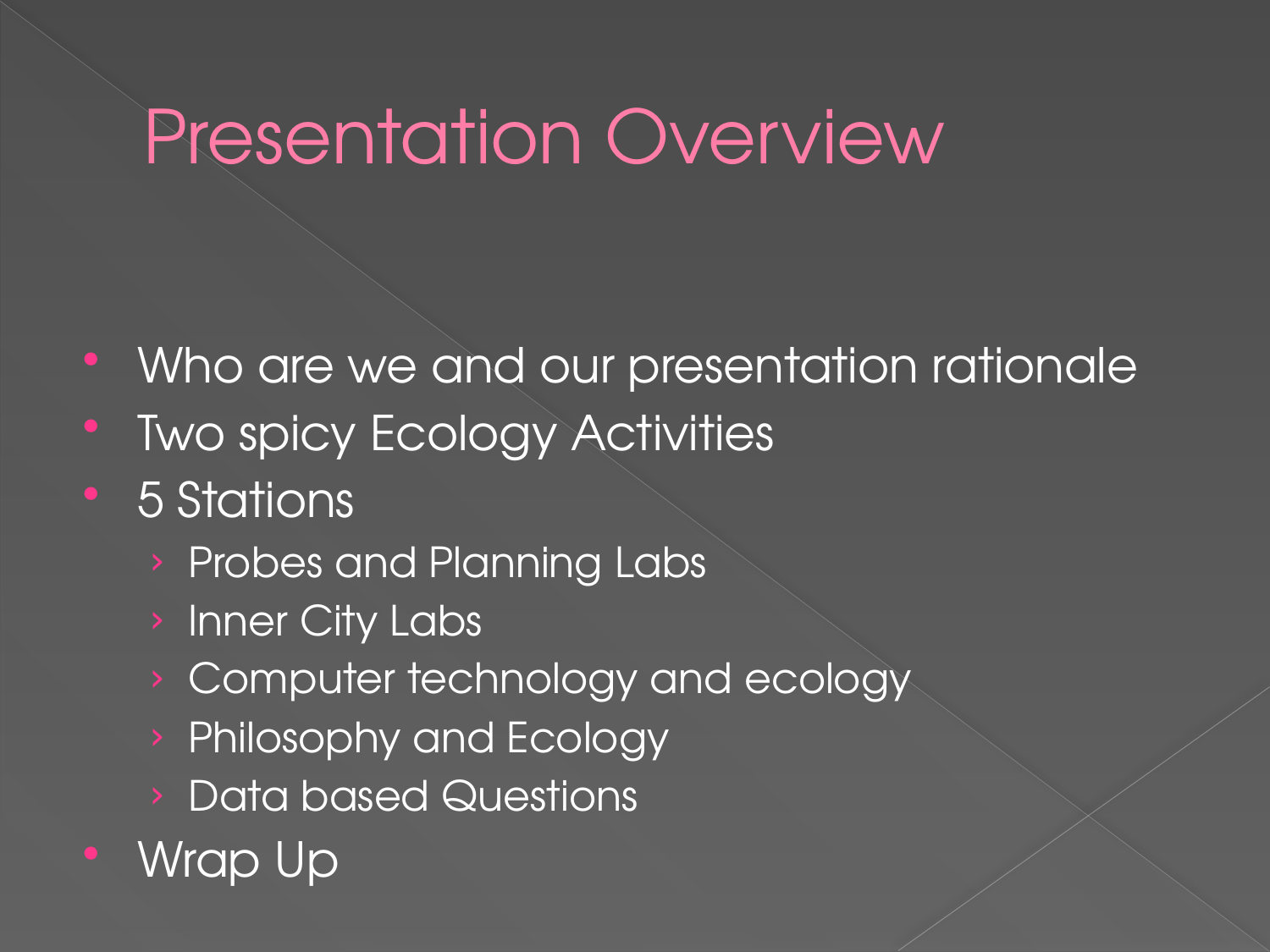

# Presentation Overview

Who are we and our presentation rationale
Two spicy Ecology Activities
5 Stations
Probes and Planning Labs
Inner City Labs
Computer technology and ecology
Philosophy and Ecology
Data based Questions
Wrap Up